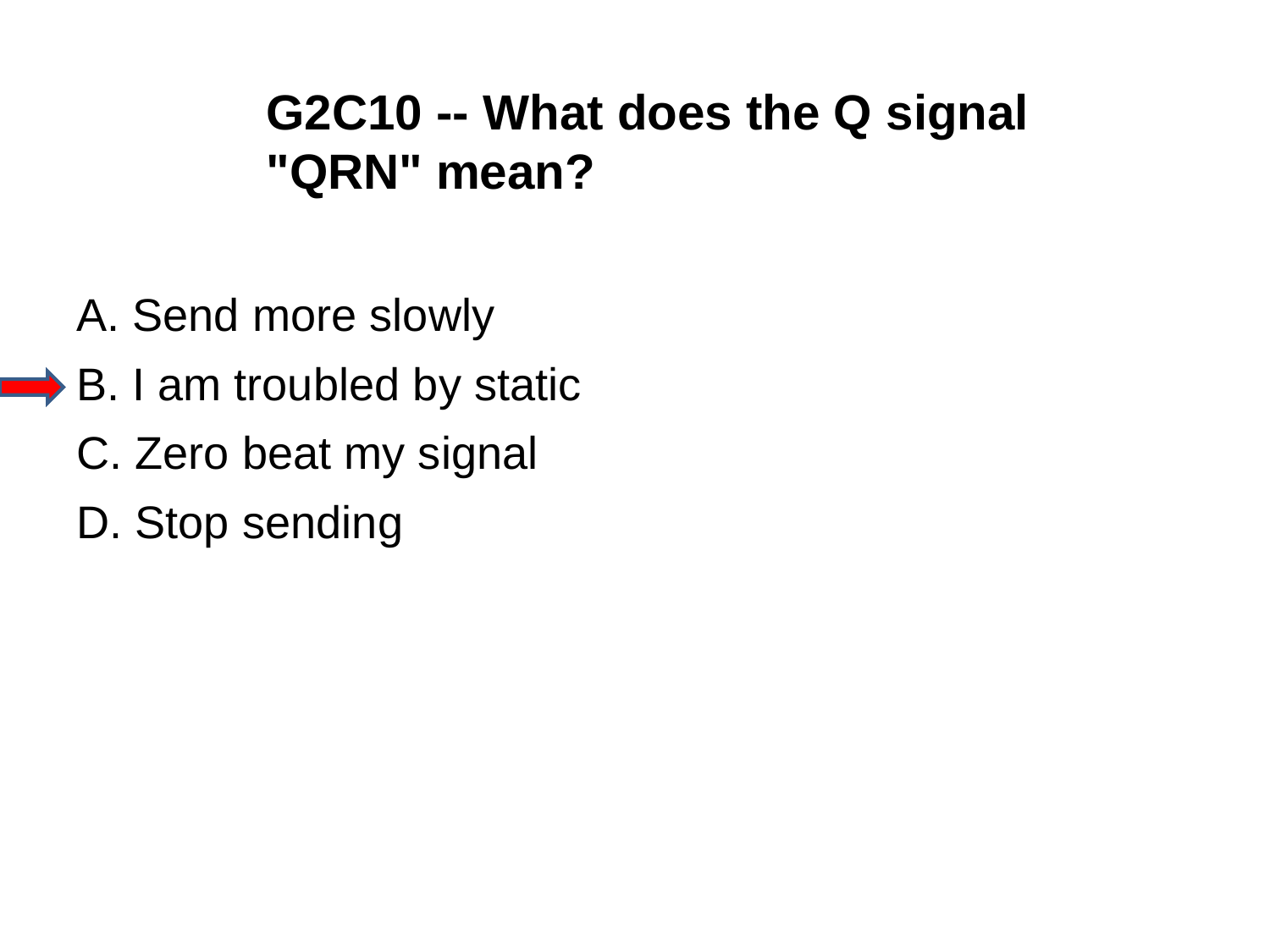

G2C10 -- What does the Q signal "QRN" mean?
A. Send more slowly
B. I am troubled by static
C. Zero beat my signal
D. Stop sending